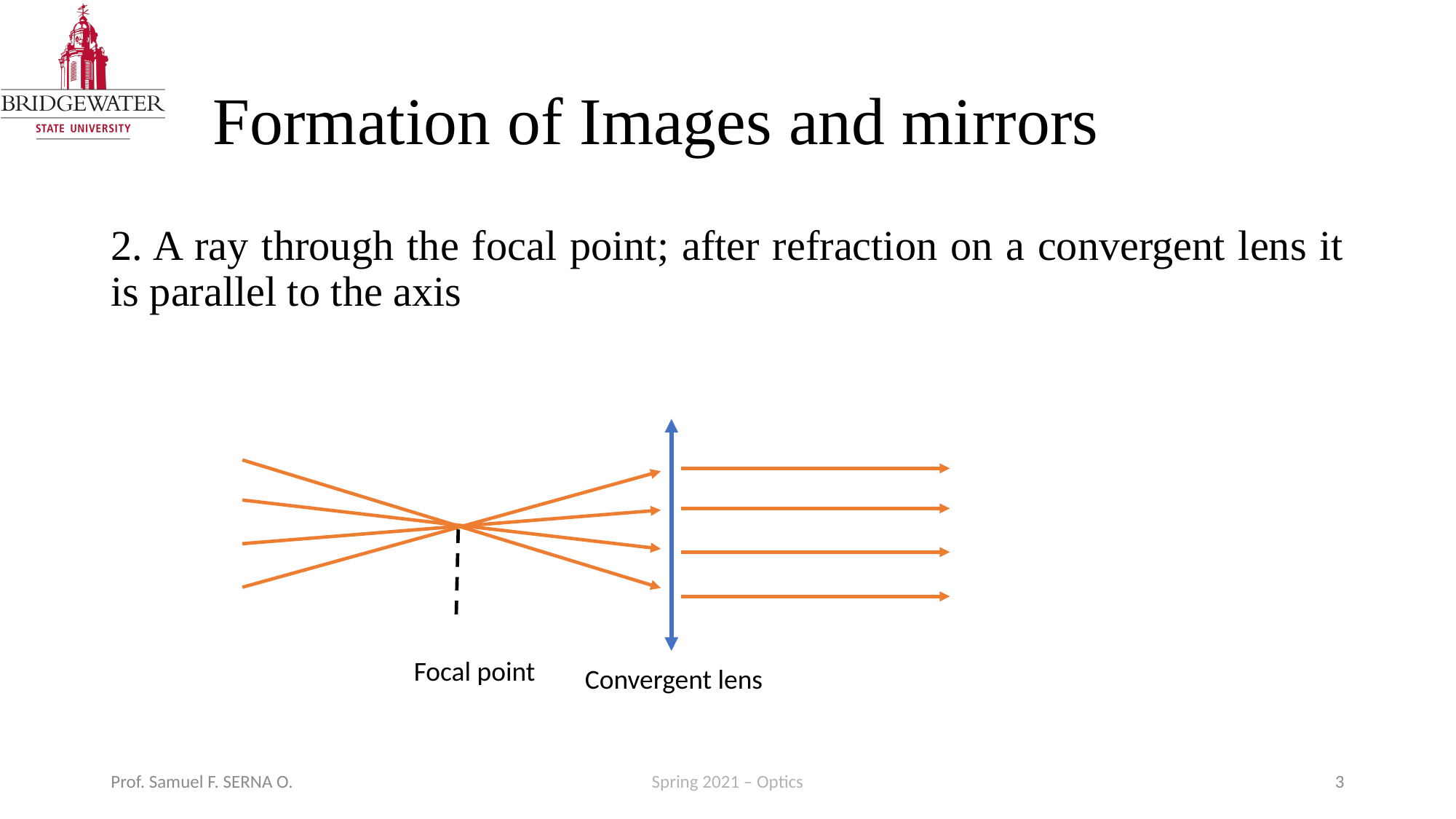

# Formation of Images and mirrors
2. A ray through the focal point; after refraction on a convergent lens it is parallel to the axis

Focal point
Convergent lens
Prof. Samuel F. SERNA O.
Spring 2021 – Optics
3